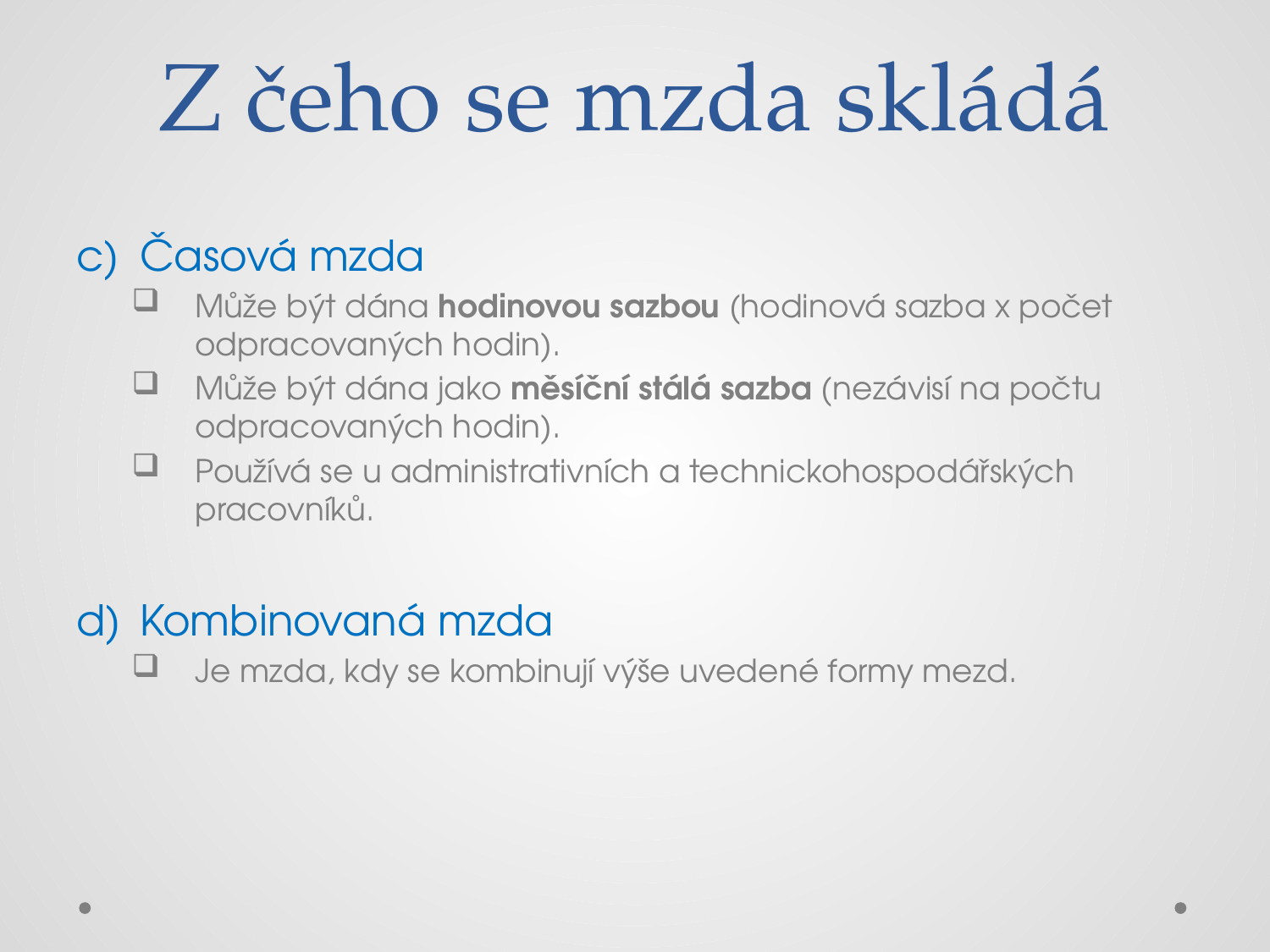

# Z čeho se mzda skládá
Časová mzda
Může být dána hodinovou sazbou (hodinová sazba x počet odpracovaných hodin).
Může být dána jako měsíční stálá sazba (nezávisí na počtu odpracovaných hodin).
Používá se u administrativních a technickohospodářských pracovníků.

Kombinovaná mzda
Je mzda, kdy se kombinují výše uvedené formy mezd.